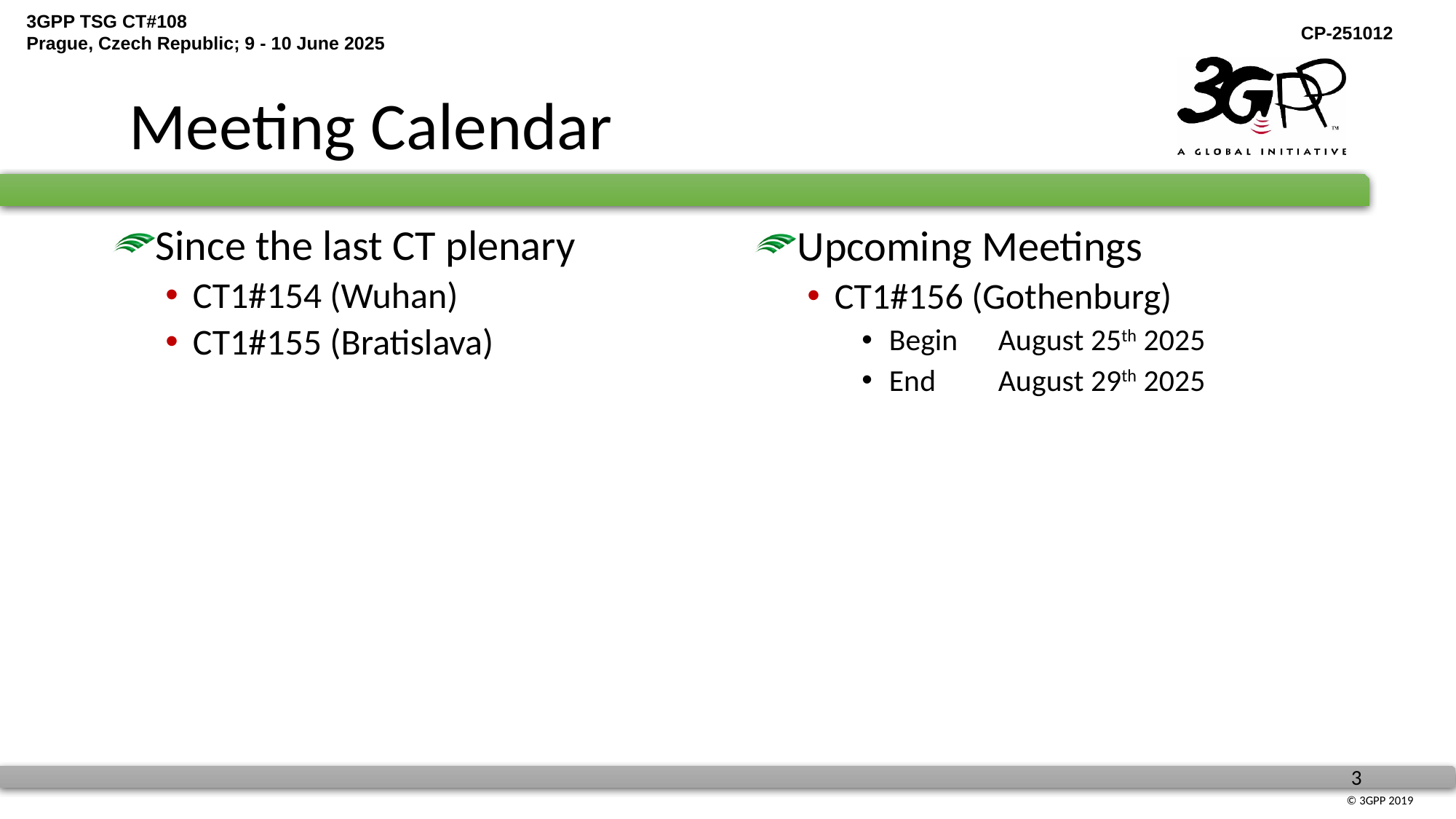

# Meeting Calendar
Since the last CT plenary
CT1#154 (Wuhan)
CT1#155 (Bratislava)

Upcoming Meetings
CT1#156 (Gothenburg)
Begin	August 25th 2025
End	August 29th 2025